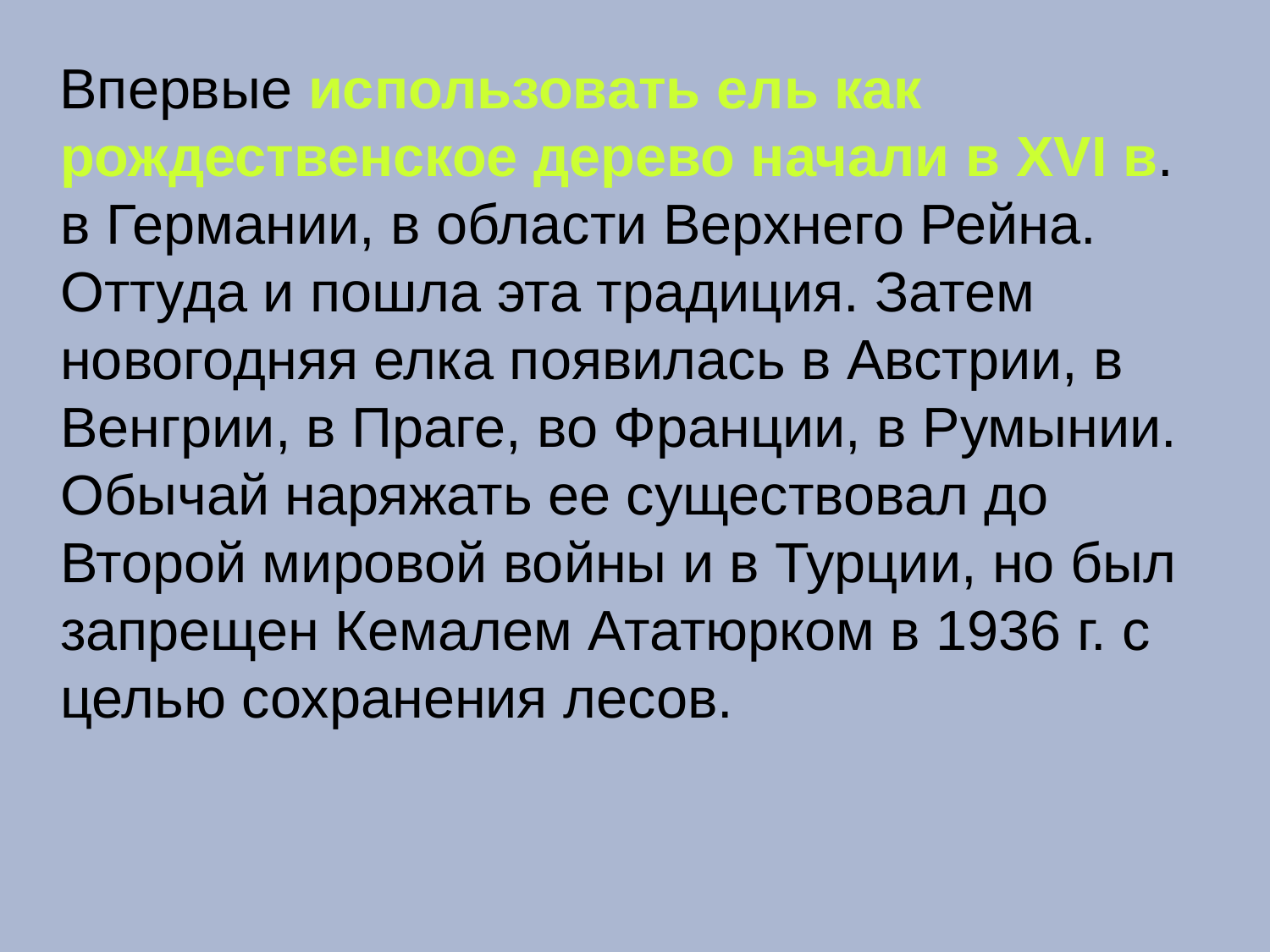

Впервые использовать ель как рождественское дерево начали в XVI в. в Германии, в области Верхнего Рейна. Оттуда и пошла эта традиция. Затем новогодняя елка появилась в Австрии, в Венгрии, в Праге, во Франции, в Румынии. Обычай наря­жать ее существовал до Второй мировой войны и в Турции, но был запрещен Кемалем Ататюрком в 1936 г. с целью сохранения лесов.